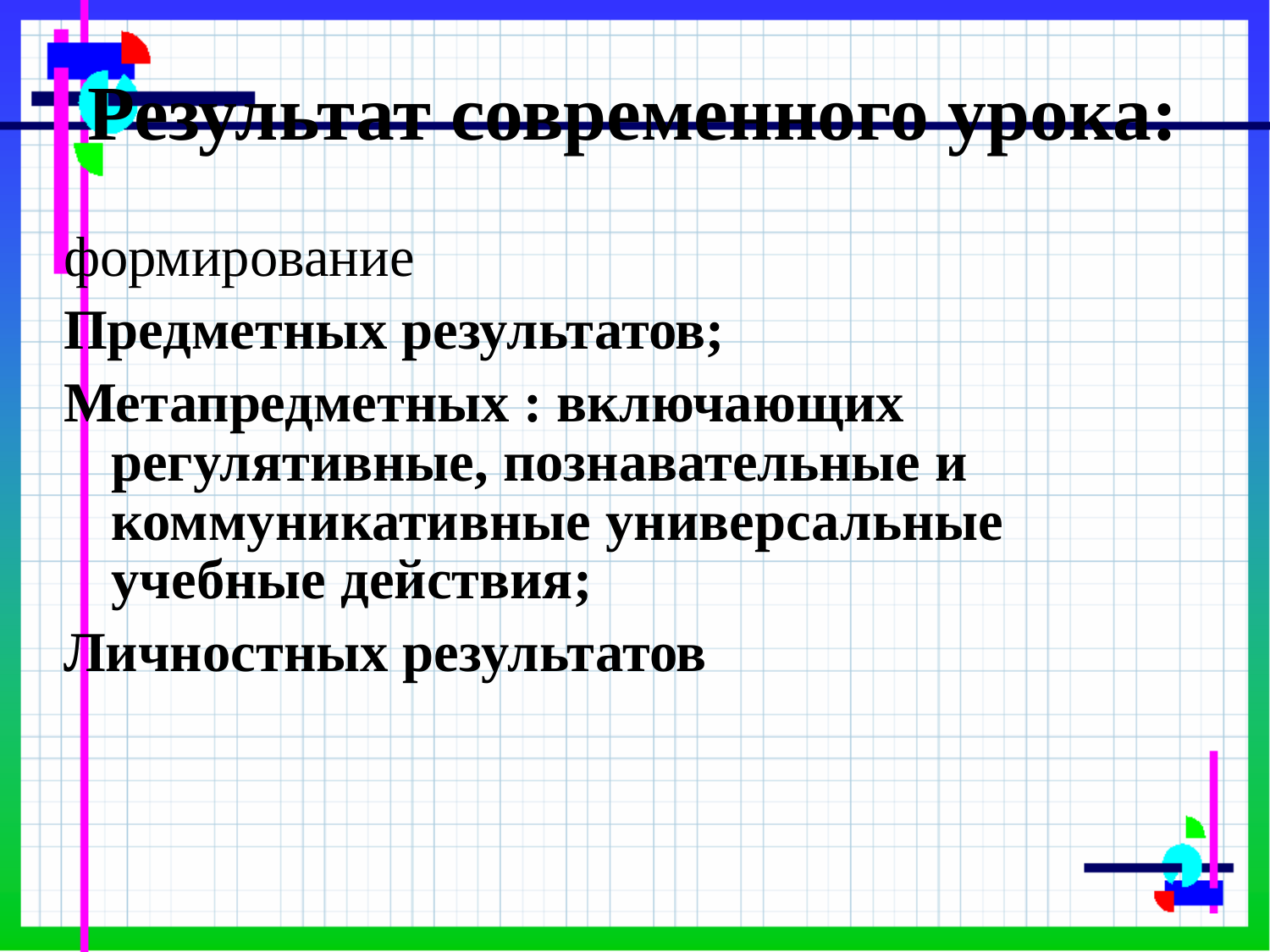

# Результат современного урока:
формирование
Предметных результатов;
Метапредметных : включающих регулятивные, познавательные и коммуникативные универсальные учебные действия;
Личностных результатов